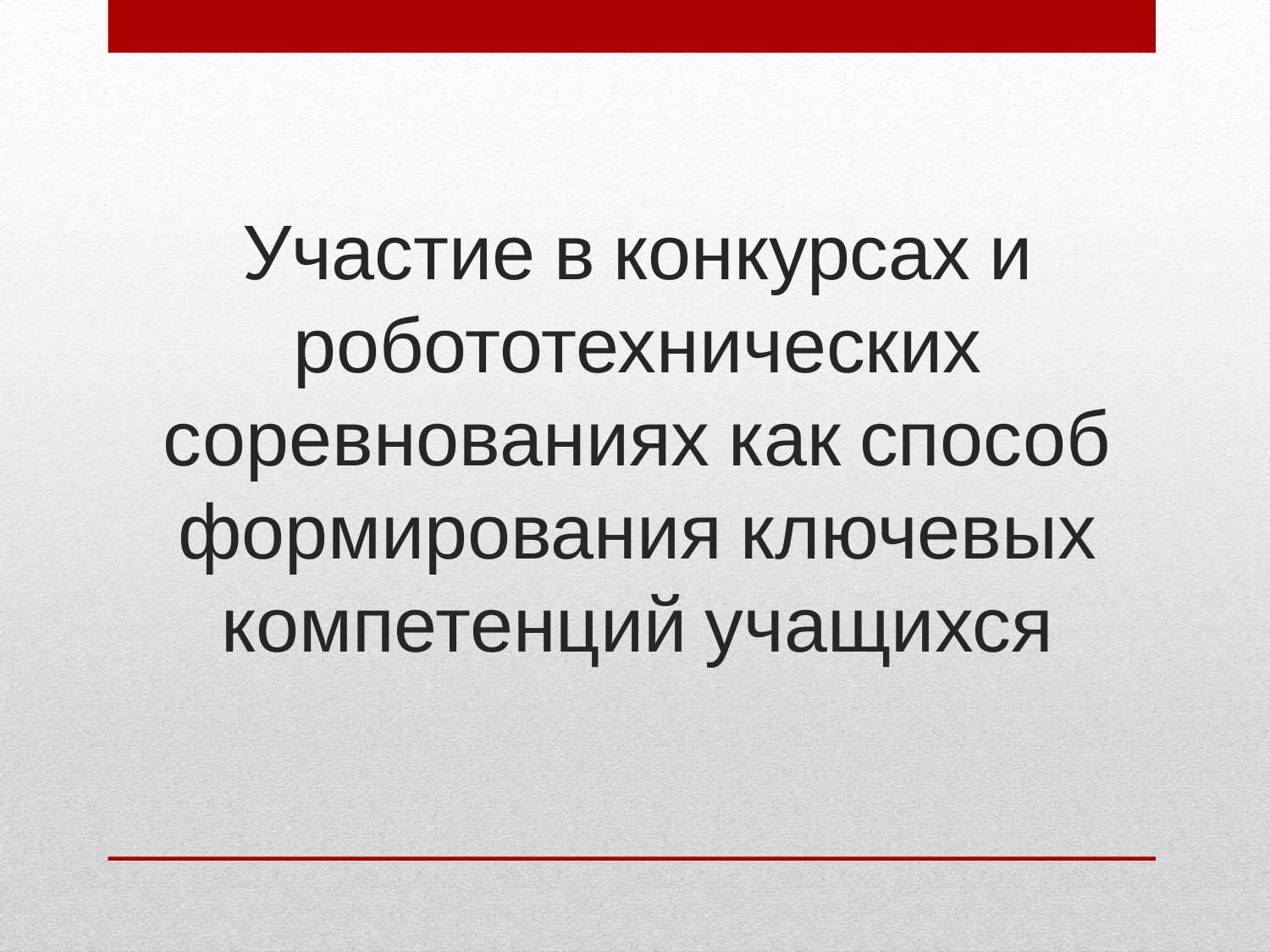

Участие в конкурсах и робототехнических соревнованиях как способ формирования ключевых компетенций учащихся